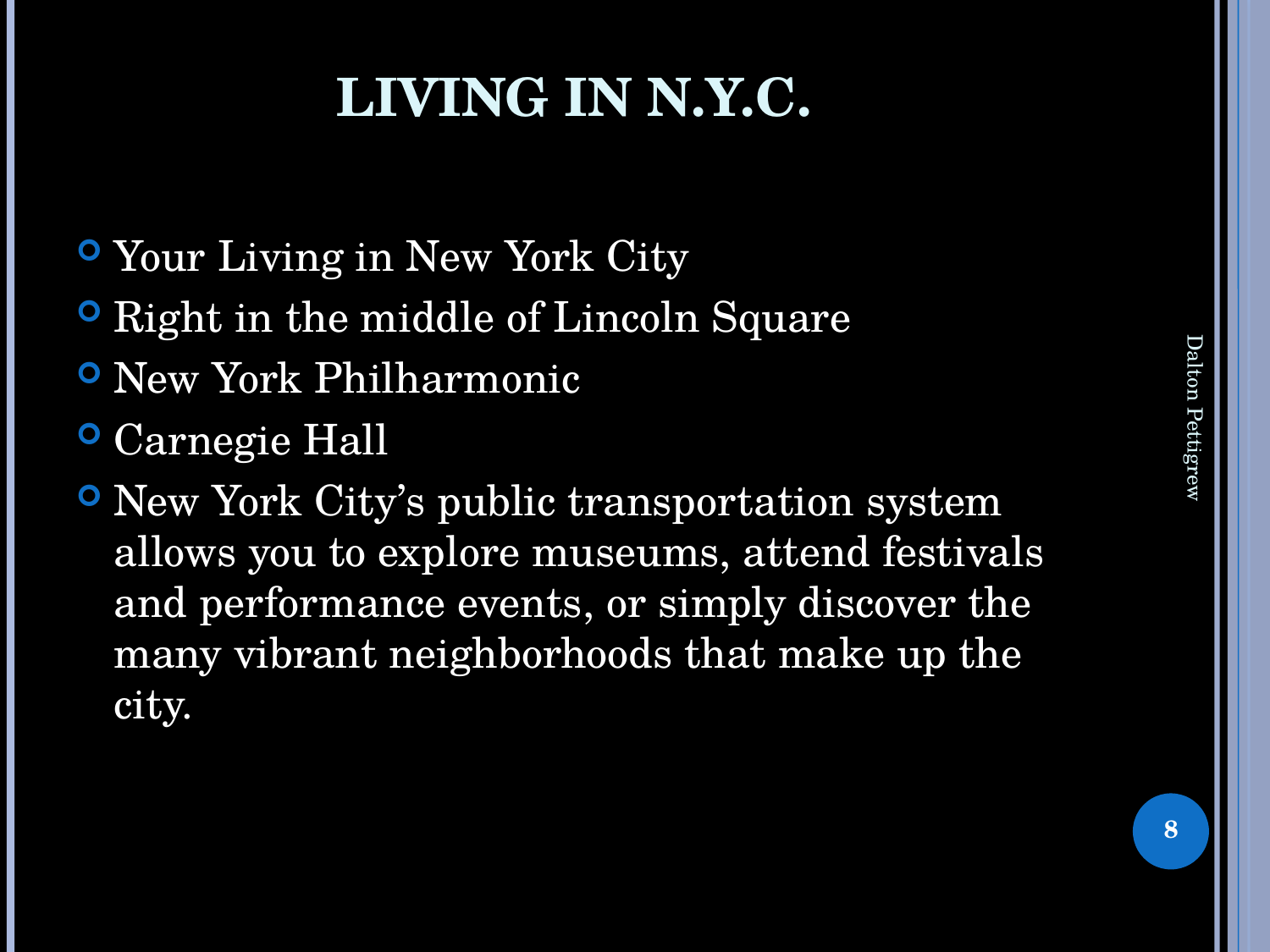

# Living in N.Y.C.
Your Living in New York City
Right in the middle of Lincoln Square
New York Philharmonic
Carnegie Hall
New York City’s public transportation system allows you to explore museums, attend festivals and performance events, or simply discover the many vibrant neighborhoods that make up the city.

Dalton Pettigrew
8